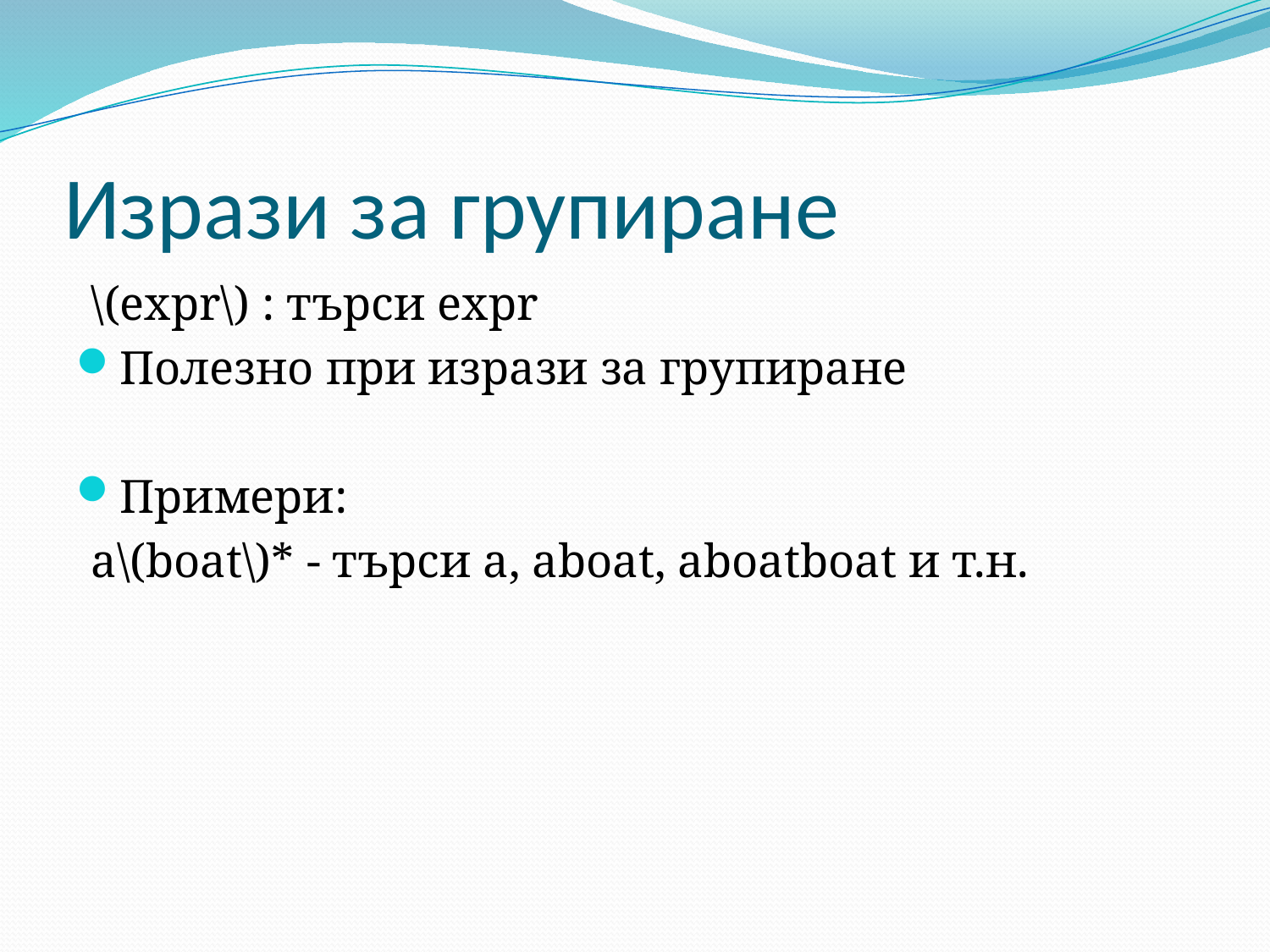

# Изрази за групиране
\(expr\) : търси expr
Полезно при изрази за групиране

Примери:
a\(boat\)* - търси a, aboat, aboatboat и т.н.